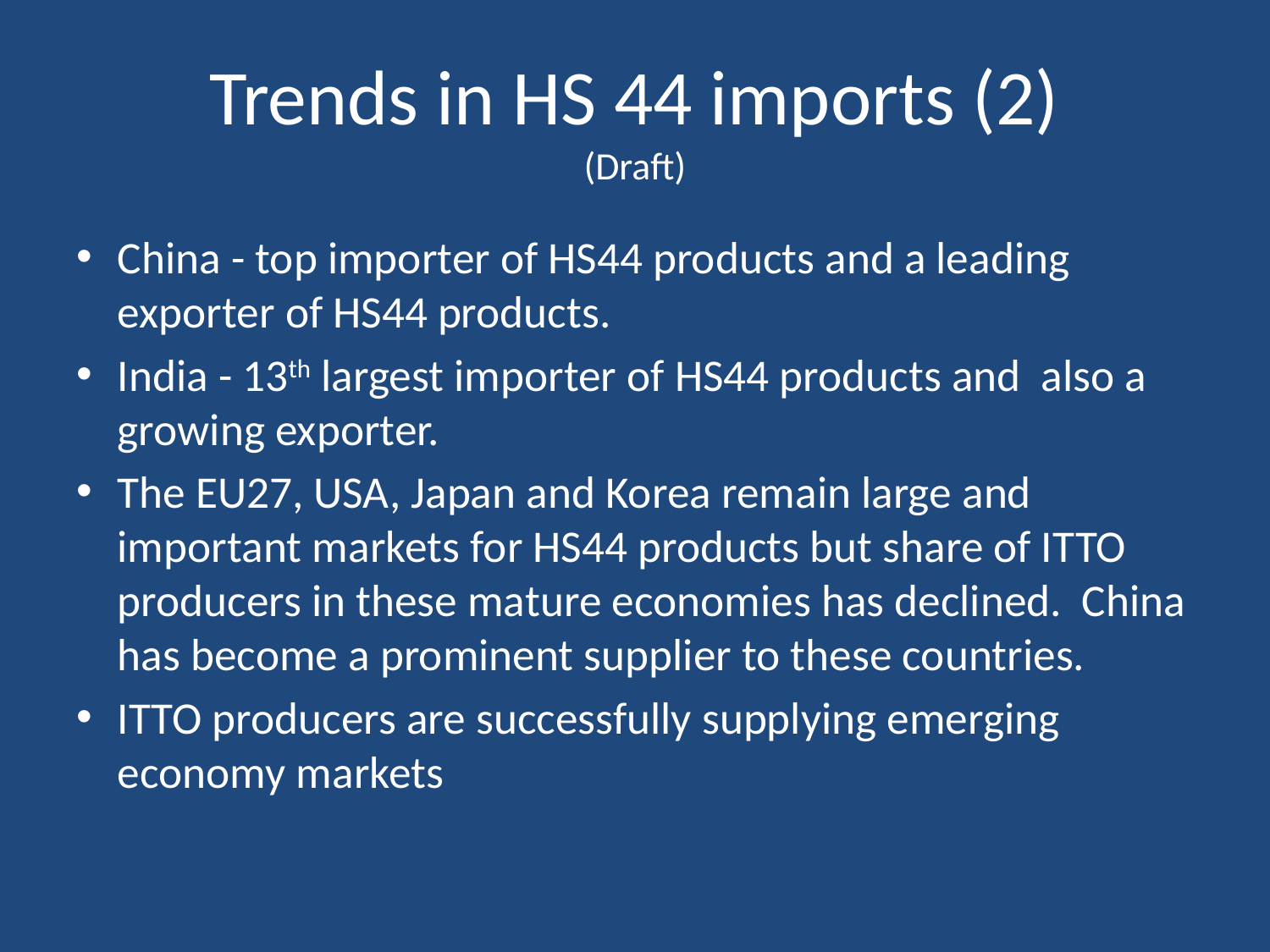

# Trends in HS 44 imports (2) (Draft)
China - top importer of HS44 products and a leading exporter of HS44 products.
India - 13th largest importer of HS44 products and  also a growing exporter.
The EU27, USA, Japan and Korea remain large and important markets for HS44 products but share of ITTO producers in these mature economies has declined.  China has become a prominent supplier to these countries.
ITTO producers are successfully supplying emerging economy markets